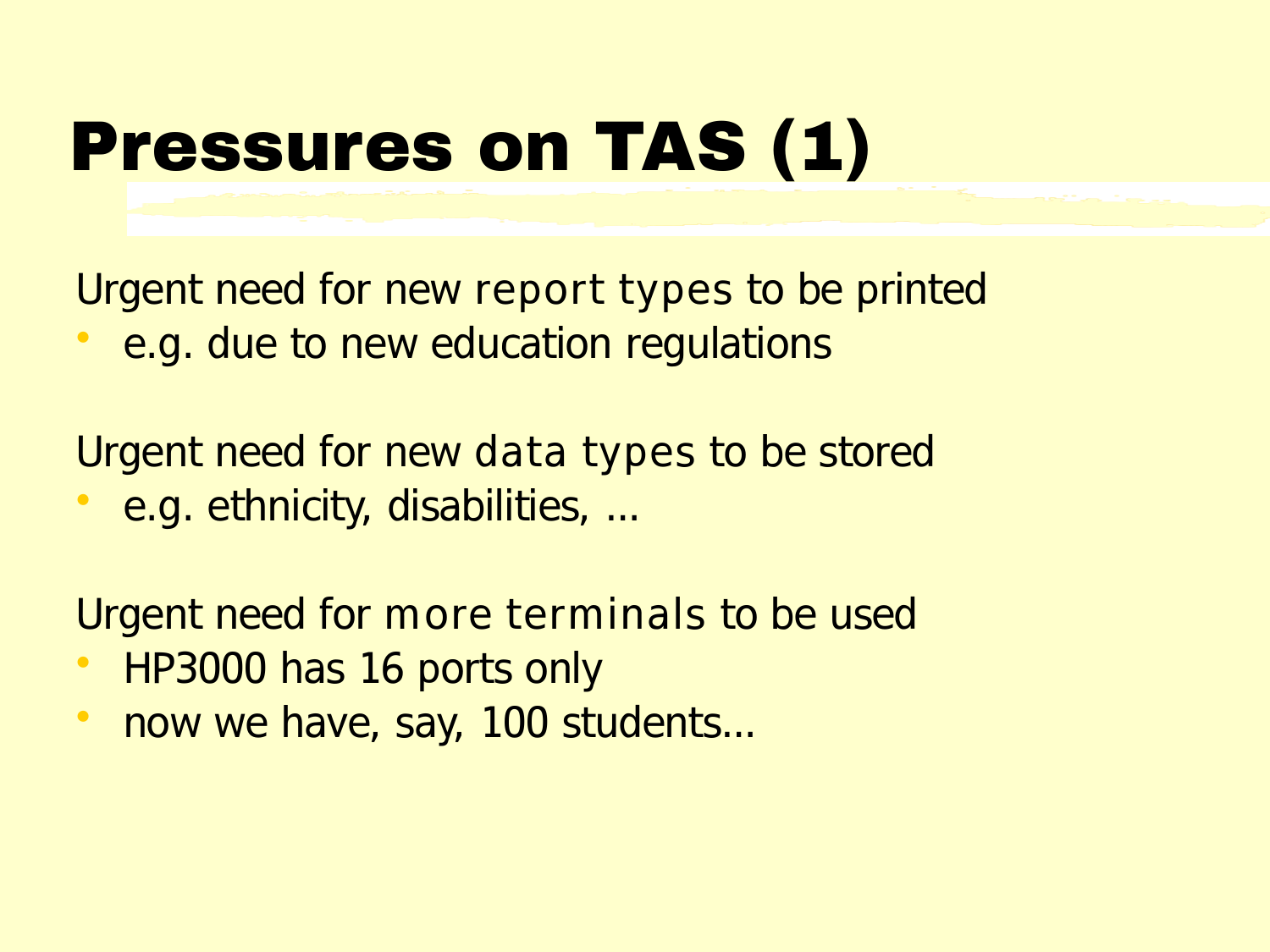

Pressures on TAS (1)
Urgent need for new report types to be printed
e.g. due to new education regulations

Urgent need for new data types to be stored
e.g. ethnicity, disabilities, …

Urgent need for more terminals to be used
HP3000 has 16 ports only
now we have, say, 100 students…